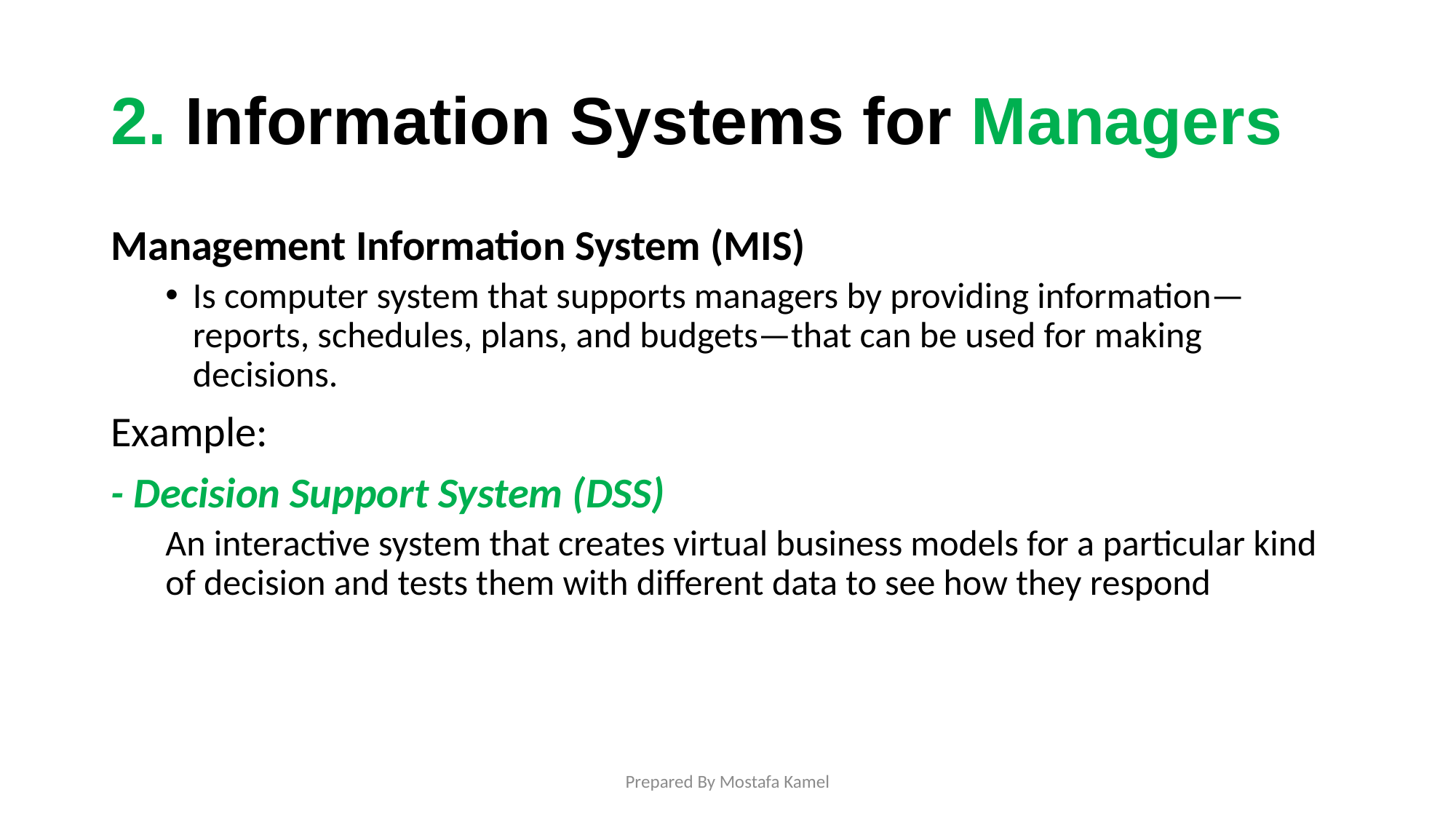

# 2. Information Systems for Managers
Management Information System (MIS)
Is computer system that supports managers by providing information—reports, schedules, plans, and budgets—that can be used for making decisions.
Example:
- Decision Support System (DSS)
An interactive system that creates virtual business models for a particular kind of decision and tests them with different data to see how they respond

Prepared By Mostafa Kamel